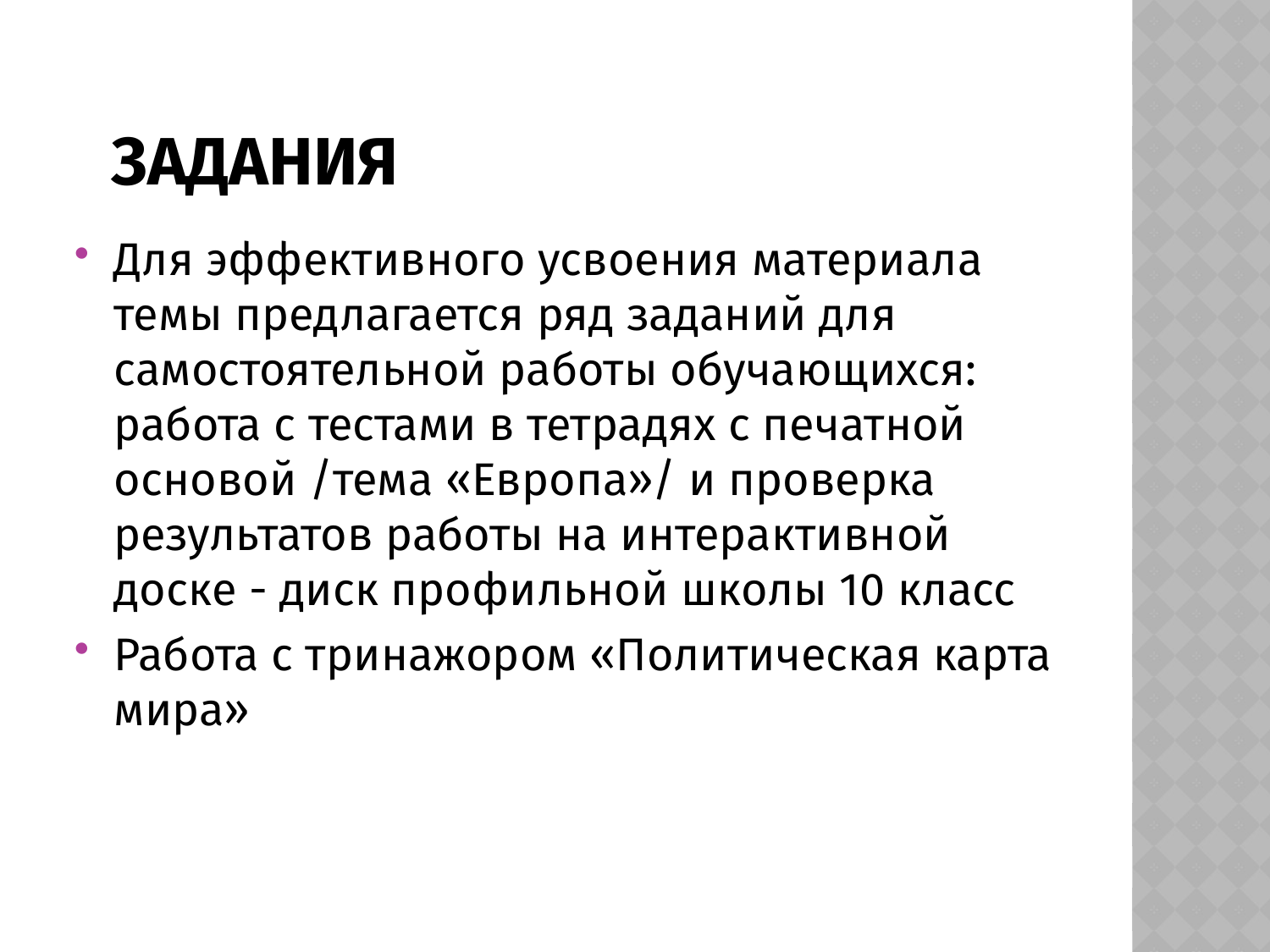

# Задания
Для эффективного усвоения материала темы предлагается ряд заданий для самостоятельной работы обучающихся: работа с тестами в тетрадях с печатной основой /тема «Европа»/ и проверка результатов работы на интерактивной доске - диск профильной школы 10 класс
Работа с тринажором «Политическая карта мира»